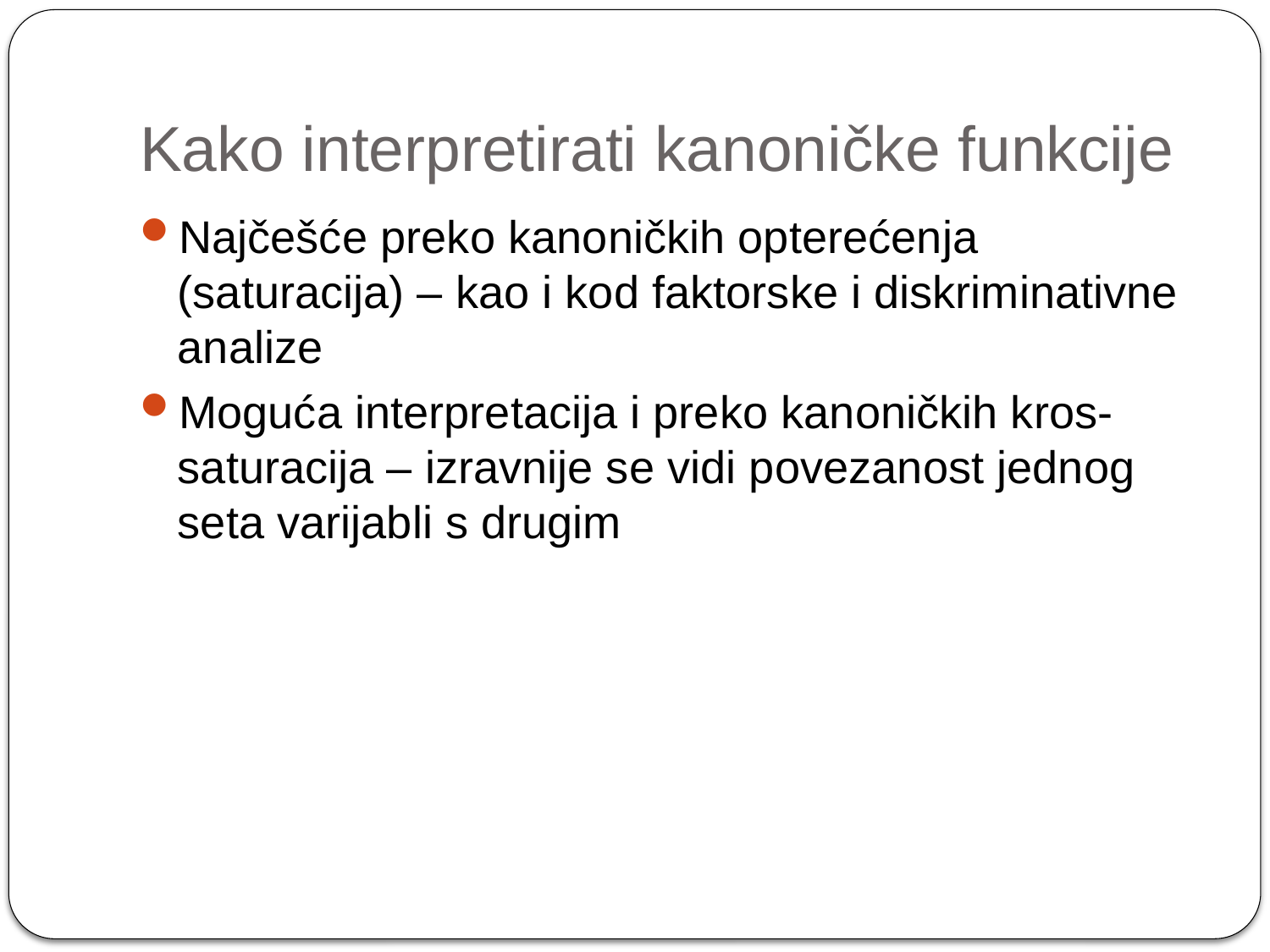

# Kako interpretirati kanoničke funkcije
Najčešće preko kanoničkih opterećenja (saturacija) – kao i kod faktorske i diskriminativne analize
Moguća interpretacija i preko kanoničkih kros-saturacija – izravnije se vidi povezanost jednog seta varijabli s drugim